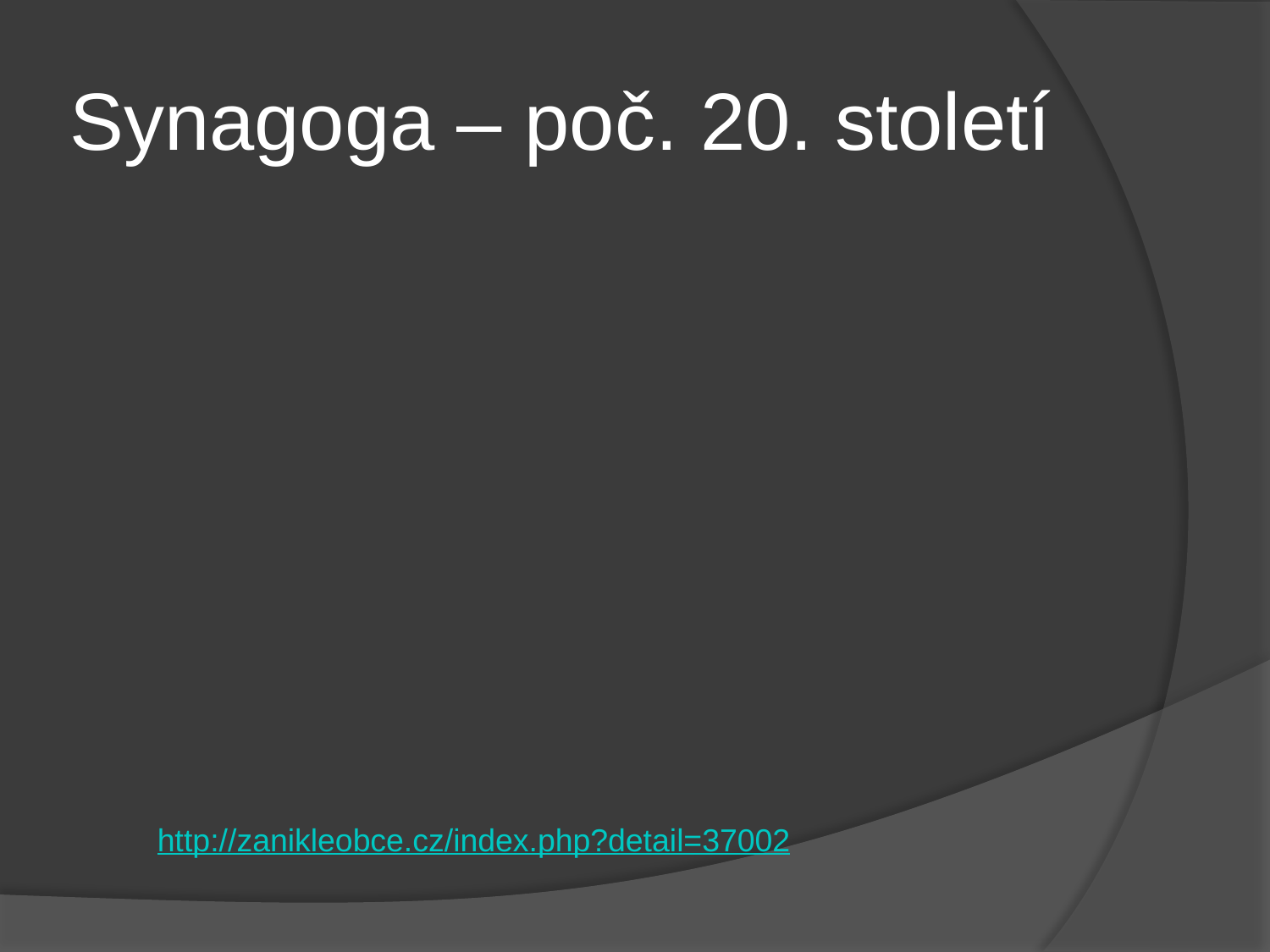

# Synagoga – poč. 20. století

http://zanikleobce.cz/index.php?detail=37002